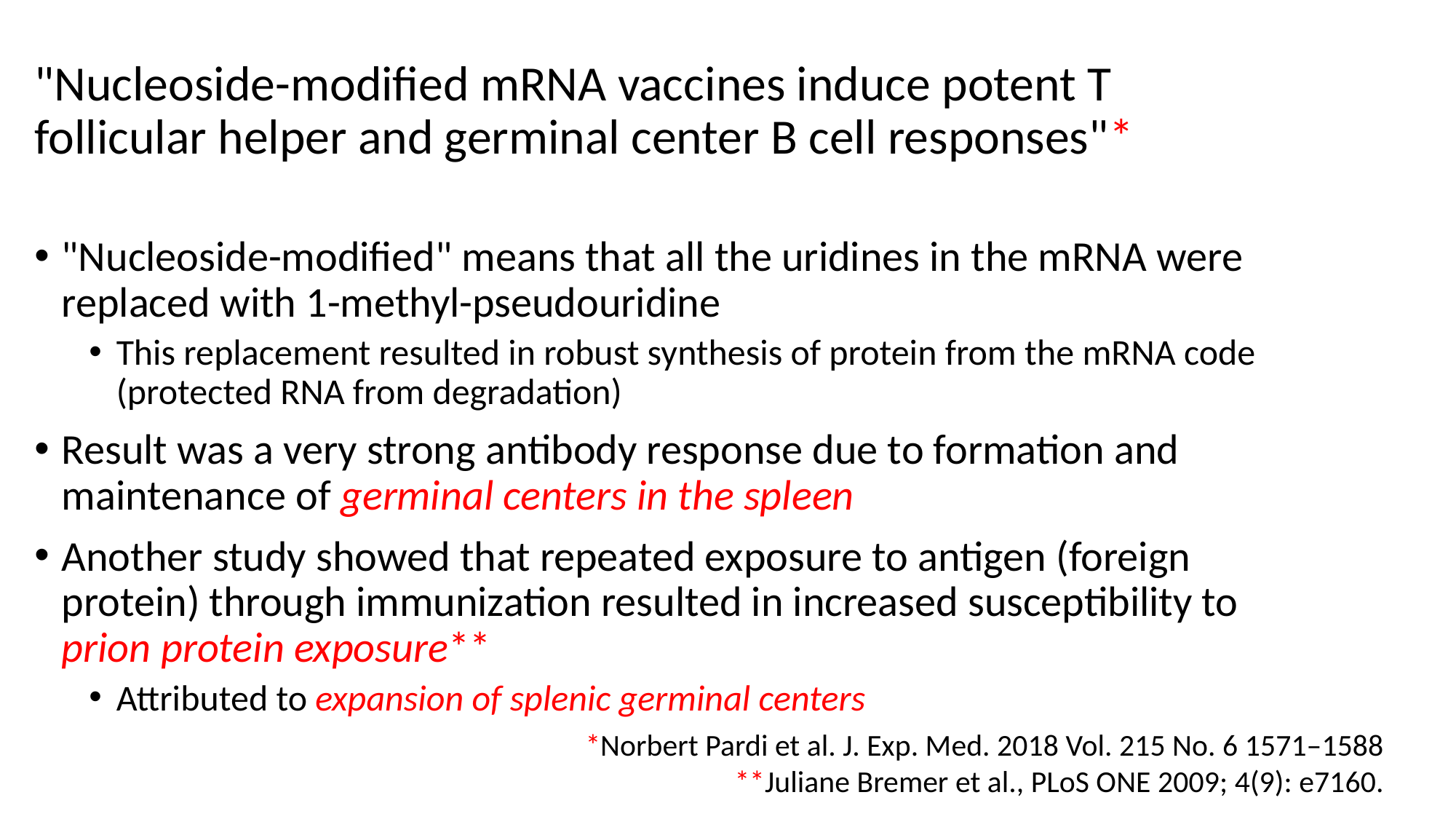

# "Nucleoside-modified mRNA vaccines induce potent T follicular helper and germinal center B cell responses"*
"Nucleoside-modified" means that all the uridines in the mRNA were replaced with 1-methyl-pseudouridine
This replacement resulted in robust synthesis of protein from the mRNA code (protected RNA from degradation)
Result was a very strong antibody response due to formation and maintenance of germinal centers in the spleen
Another study showed that repeated exposure to antigen (foreign protein) through immunization resulted in increased susceptibility to prion protein exposure**
Attributed to expansion of splenic germinal centers
*Norbert Pardi et al. J. Exp. Med. 2018 Vol. 215 No. 6 1571–1588
**Juliane Bremer et al., PLoS ONE 2009; 4(9): e7160.